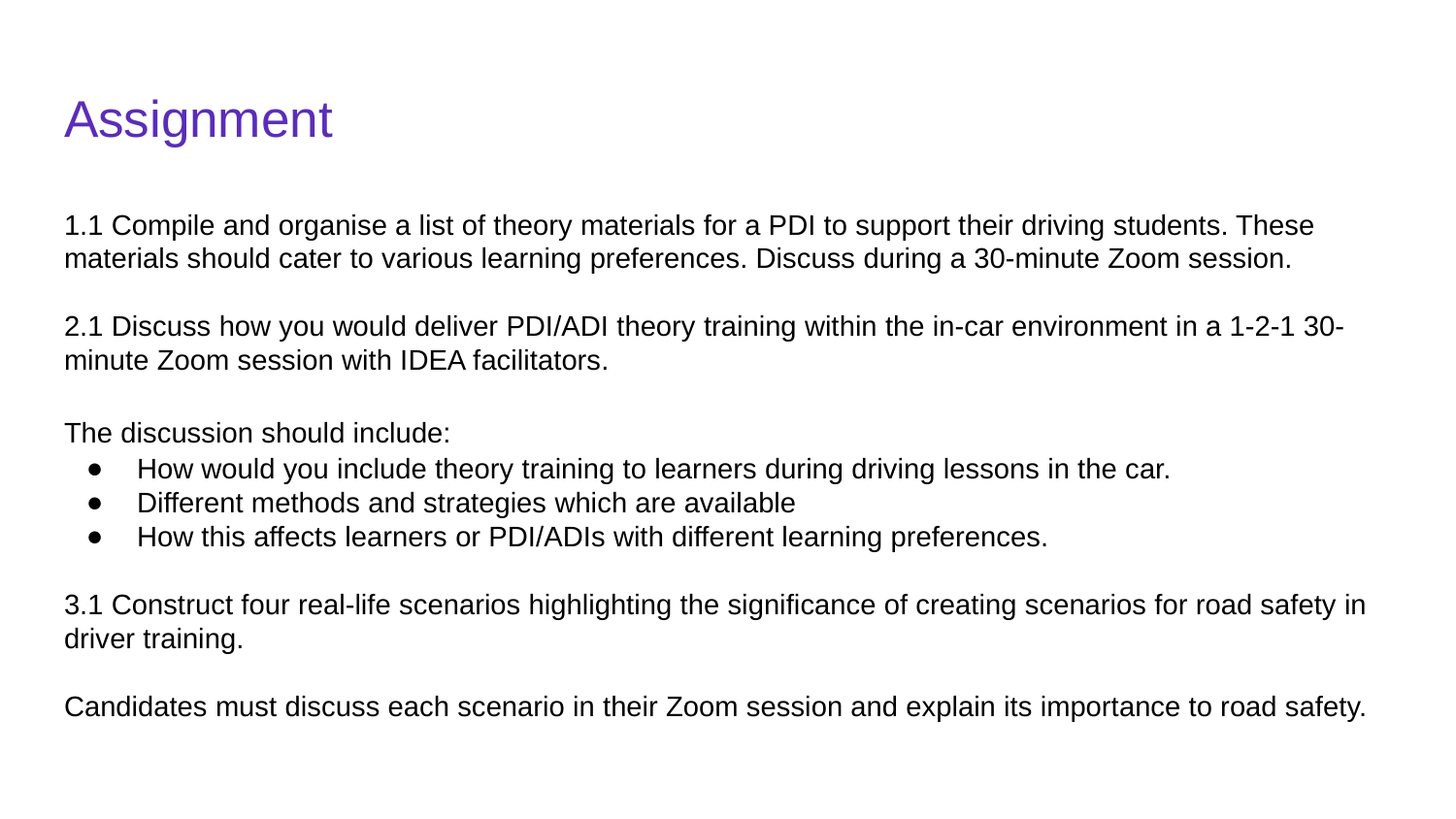

# Assignment
1.1 Compile and organise a list of theory materials for a PDI to support their driving students. These materials should cater to various learning preferences. Discuss during a 30-minute Zoom session.

2.1 Discuss how you would deliver PDI/ADI theory training within the in-car environment in a 1-2-1 30-minute Zoom session with IDEA facilitators.

The discussion should include:
How would you include theory training to learners during driving lessons in the car.
Different methods and strategies which are available
How this affects learners or PDI/ADIs with different learning preferences.

3.1 Construct four real-life scenarios highlighting the significance of creating scenarios for road safety in driver training.

Candidates must discuss each scenario in their Zoom session and explain its importance to road safety.